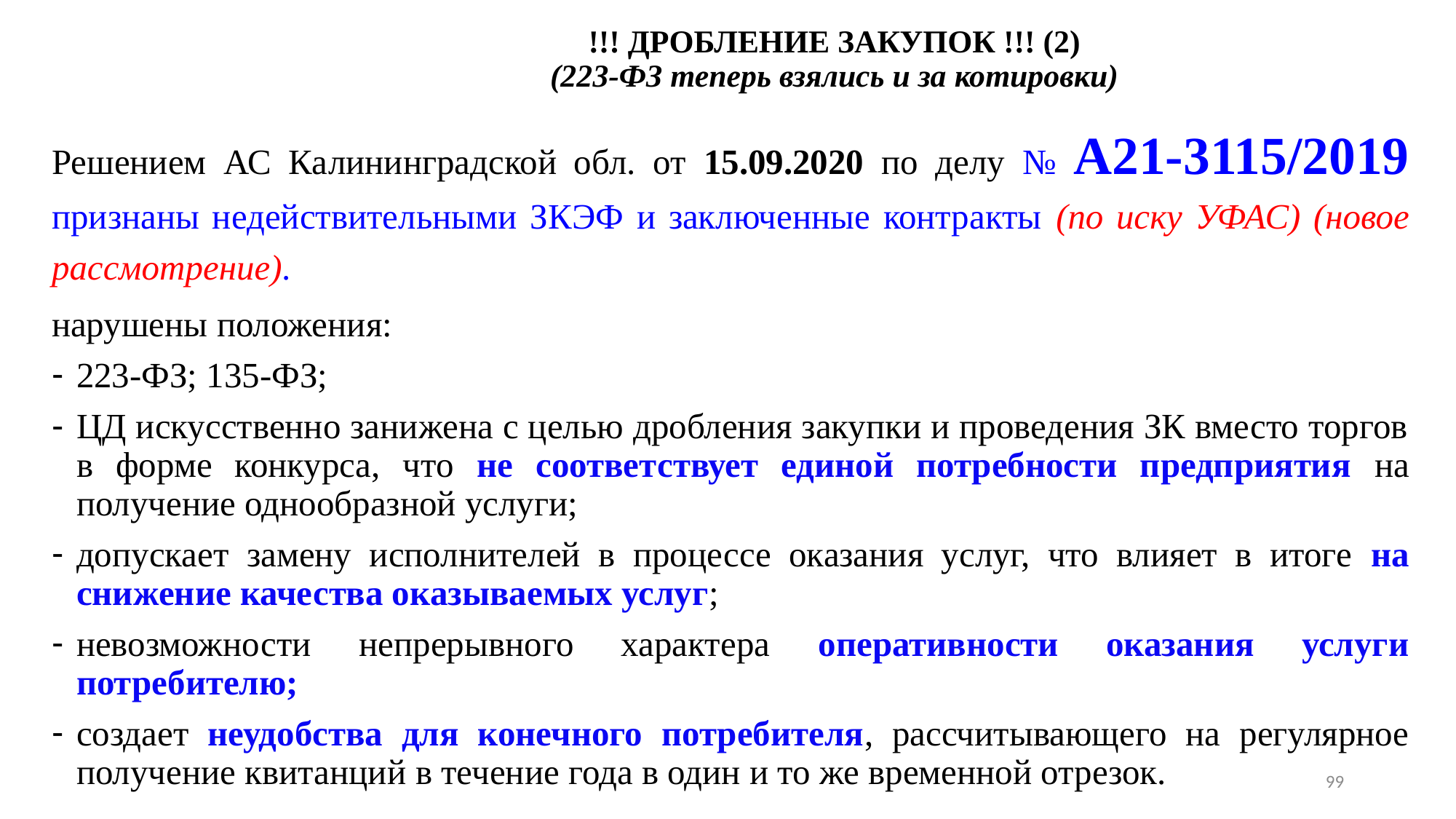

# !!! ДРОБЛЕНИЕ ЗАКУПОК !!! (2) (223-ФЗ теперь взялись и за котировки)
Решением АС Калининградской обл. от 15.09.2020 по делу № А21-3115/2019 признаны недействительными ЗКЭФ и заключенные контракты (по иску УФАС) (новое рассмотрение).
нарушены положения:
223-ФЗ; 135-ФЗ;
ЦД искусственно занижена с целью дробления закупки и проведения ЗК вместо торгов в форме конкурса, что не соответствует единой потребности предприятия на получение однообразной услуги;
допускает замену исполнителей в процессе оказания услуг, что влияет в итоге на снижение качества оказываемых услуг;
невозможности непрерывного характера оперативности оказания услуги потребителю;
создает неудобства для конечного потребителя, рассчитывающего на регулярное получение квитанций в течение года в один и то же временной отрезок.
99